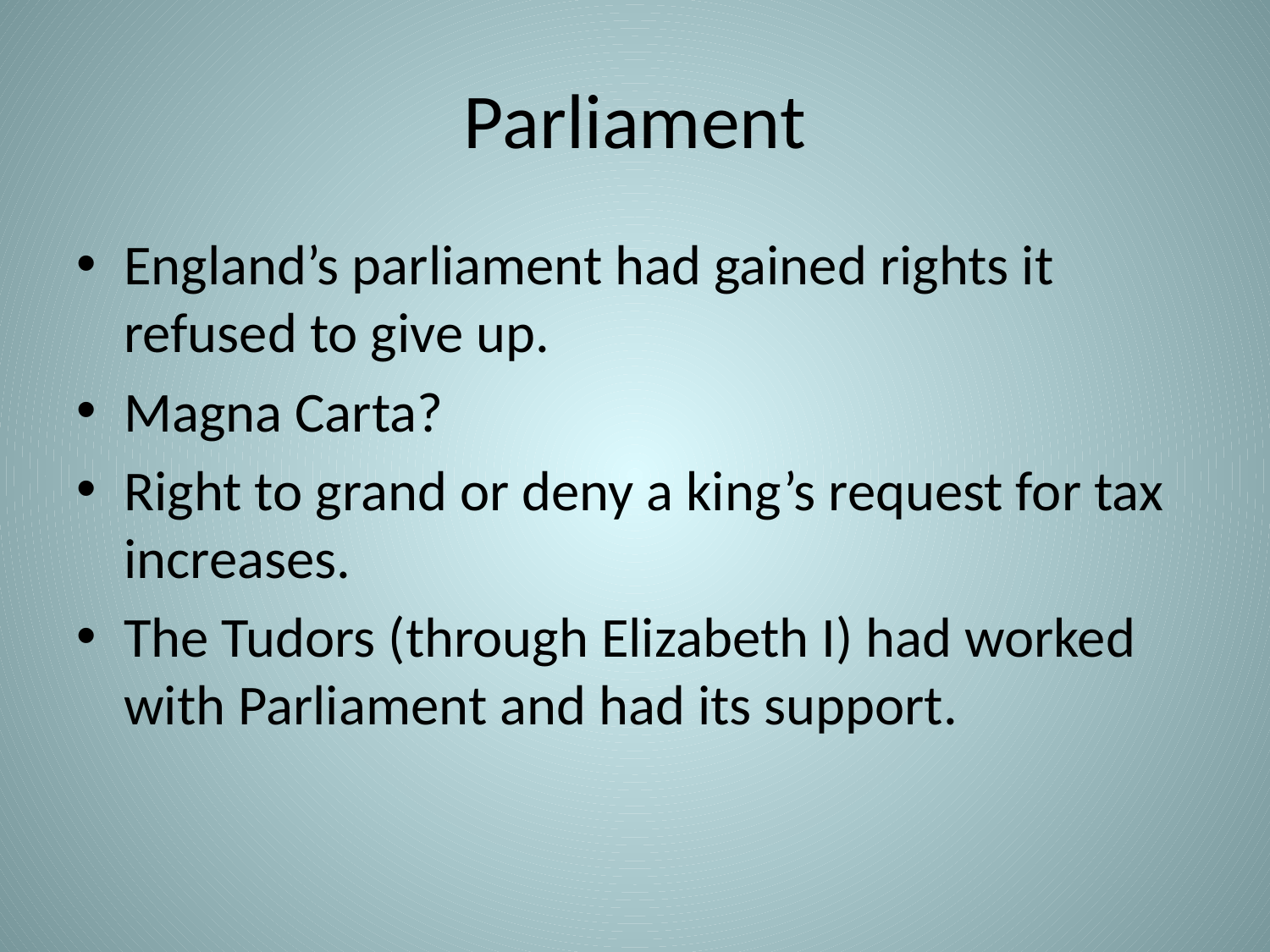

# Parliament
England’s parliament had gained rights it refused to give up.
Magna Carta?
Right to grand or deny a king’s request for tax increases.
The Tudors (through Elizabeth I) had worked with Parliament and had its support.